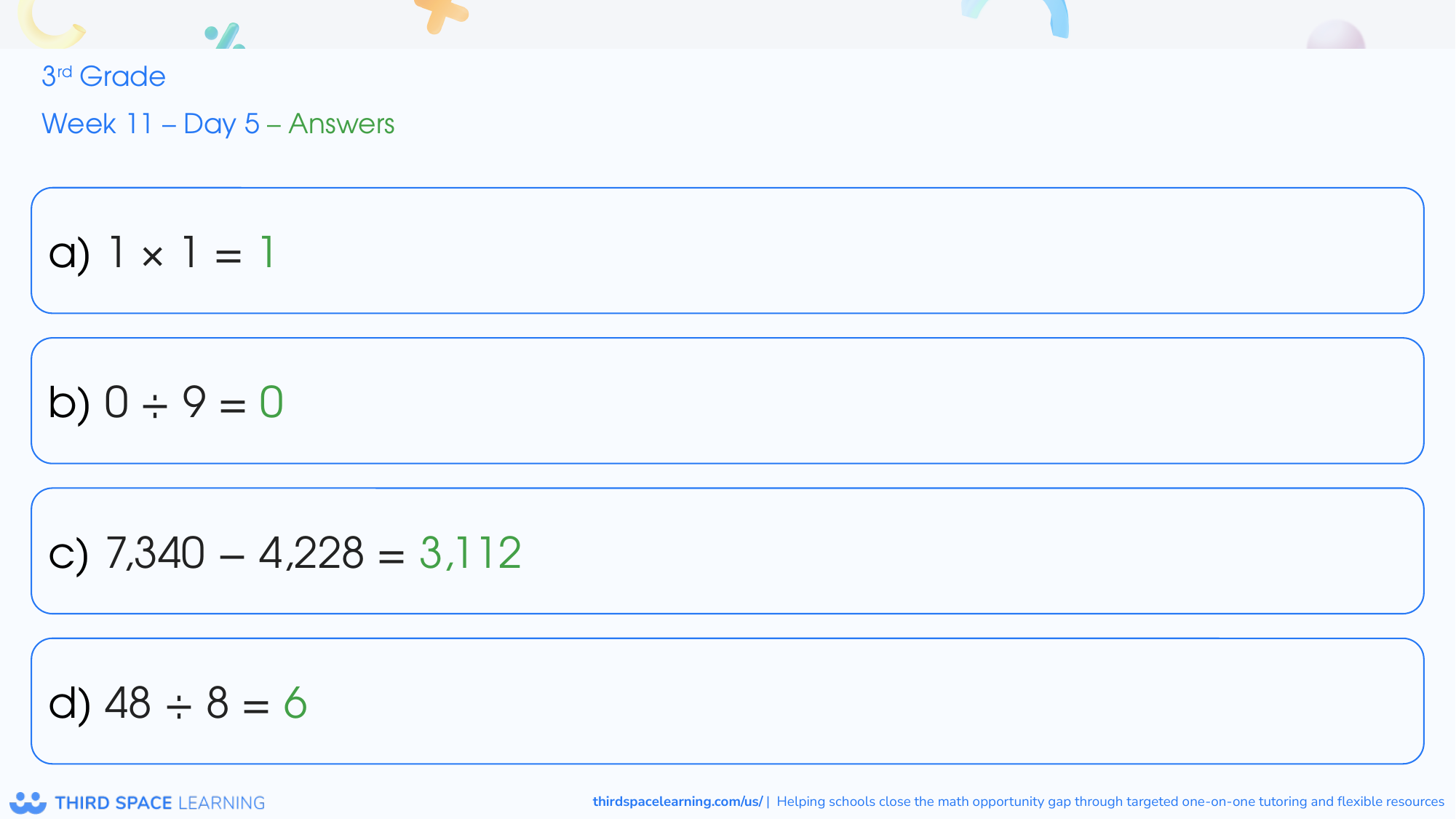

3rd Grade
Week 11 – Day 5 – Answers
1 × 1 = 1
0 ÷ 9 = 0
7,340 − 4,228 = 3,112
48 ÷ 8 = 6